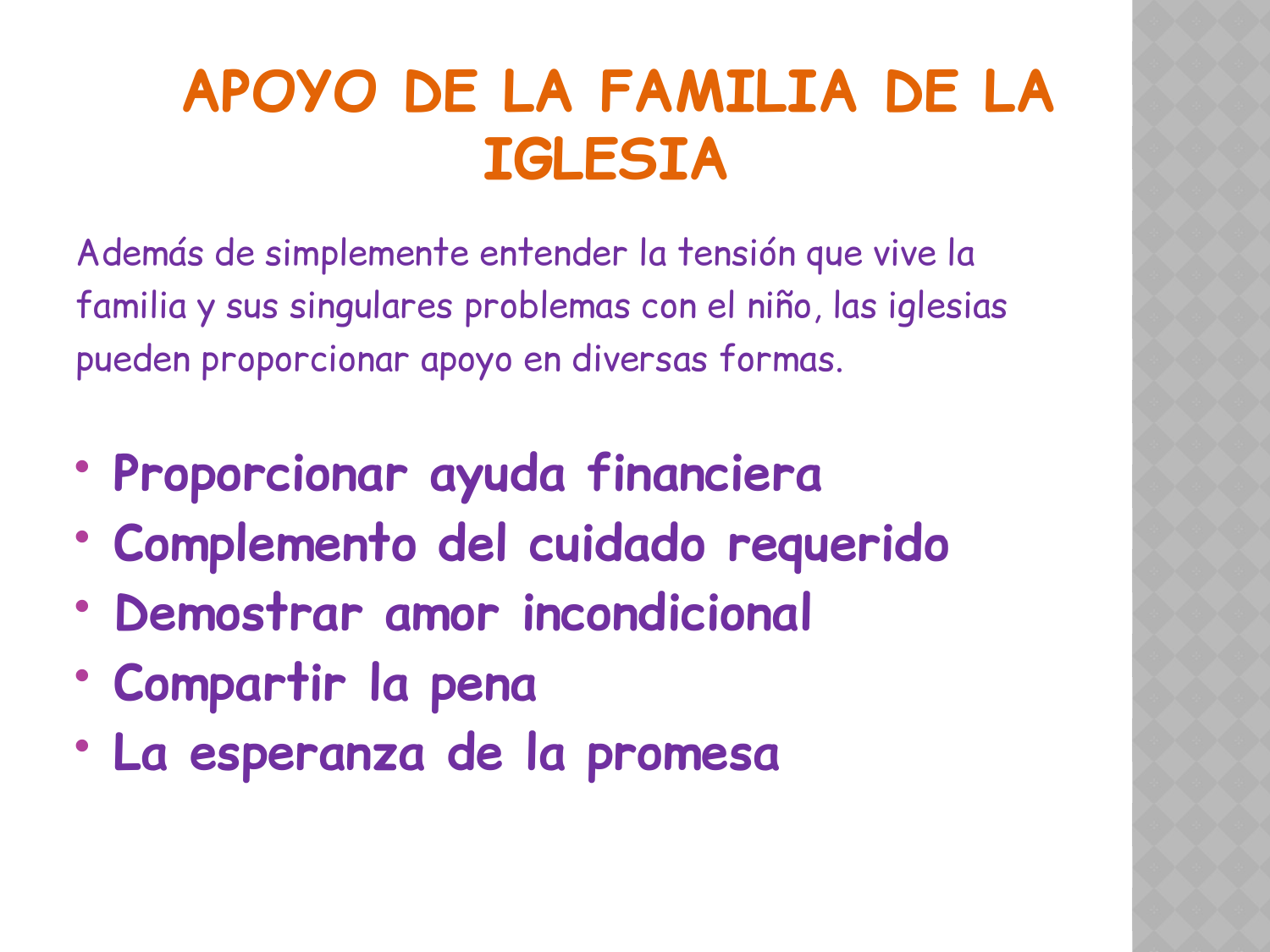

# Apoyo de la familia de la iglesia
Además de simplemente entender la tensión que vive la
familia y sus singulares problemas con el niño, las iglesias
pueden proporcionar apoyo en diversas formas.

Proporcionar ayuda financiera
Complemento del cuidado requerido
Demostrar amor incondicional
Compartir la pena
La esperanza de la promesa